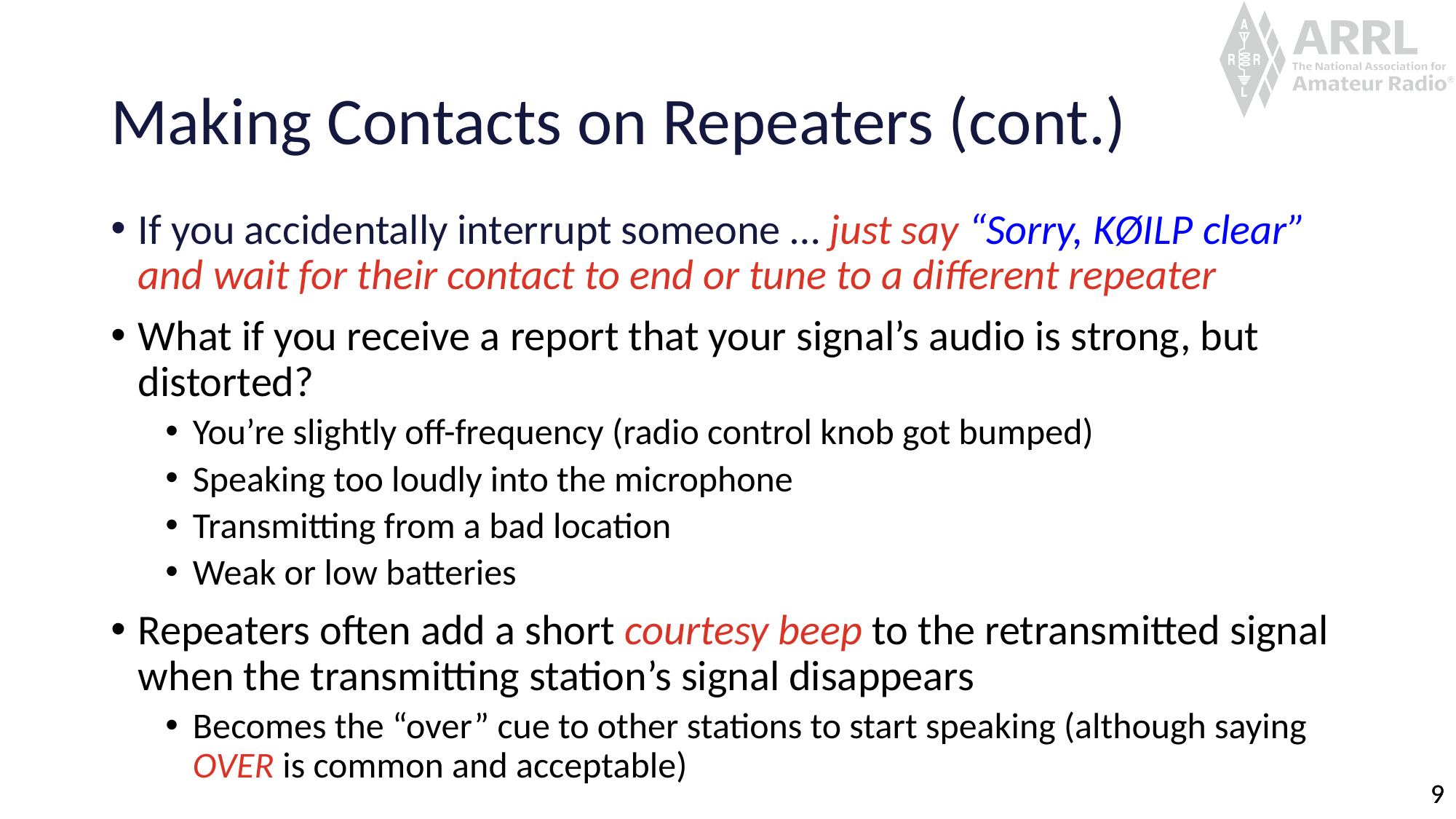

# Making Contacts on Repeaters (cont.)
If you accidentally interrupt someone … just say “Sorry, KØILP clear” and wait for their contact to end or tune to a different repeater
What if you receive a report that your signal’s audio is strong, but distorted?
You’re slightly off-frequency (radio control knob got bumped)
Speaking too loudly into the microphone
Transmitting from a bad location
Weak or low batteries
Repeaters often add a short courtesy beep to the retransmitted signal when the transmitting station’s signal disappears
Becomes the “over” cue to other stations to start speaking (although saying OVER is common and acceptable)